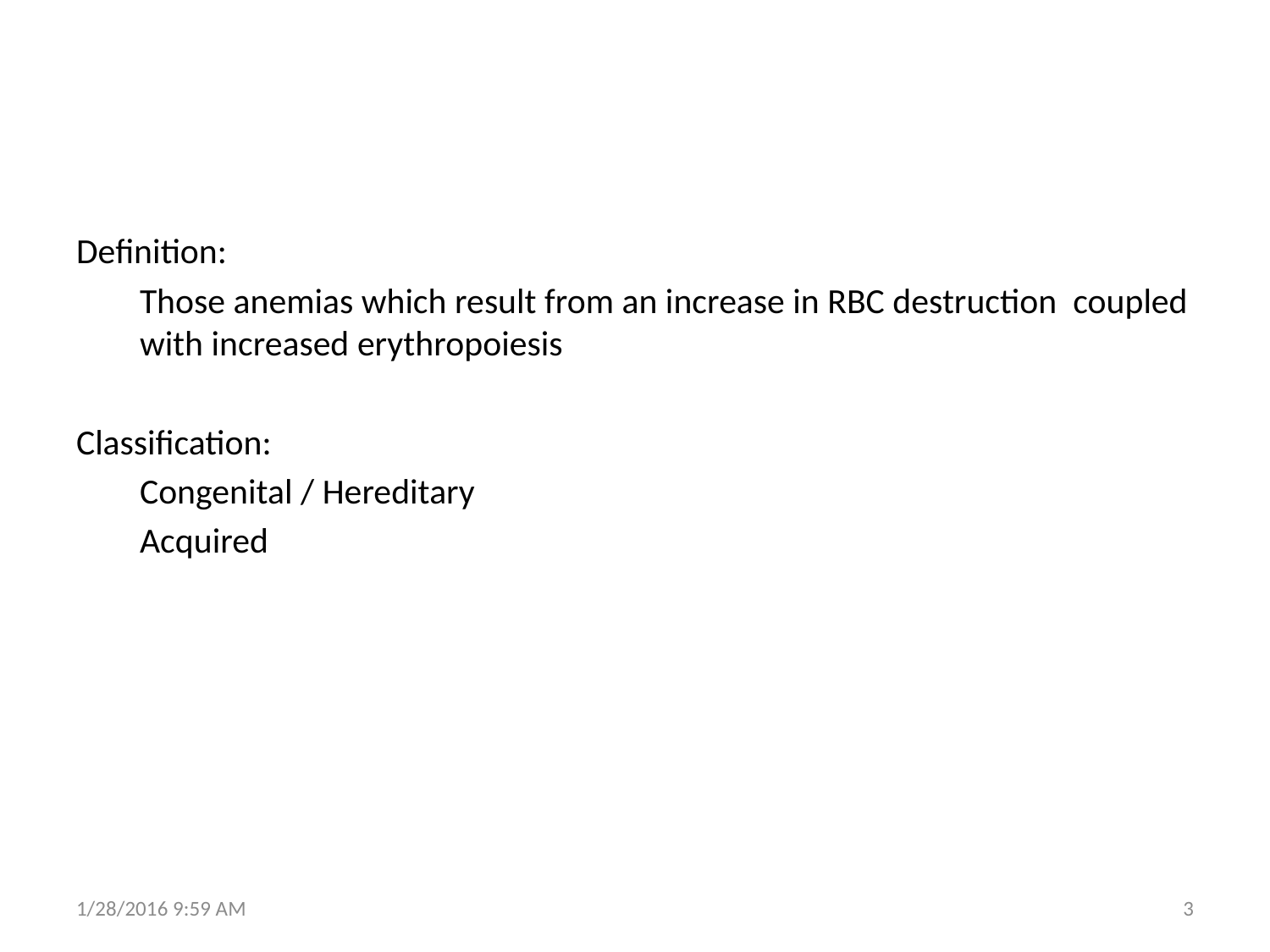

Definition:
Those anemias which result from an increase in RBC destruction  coupled with increased erythropoiesis

Classification:
Congenital / Hereditary
Acquired

1/28/2016 9:59 AM
3